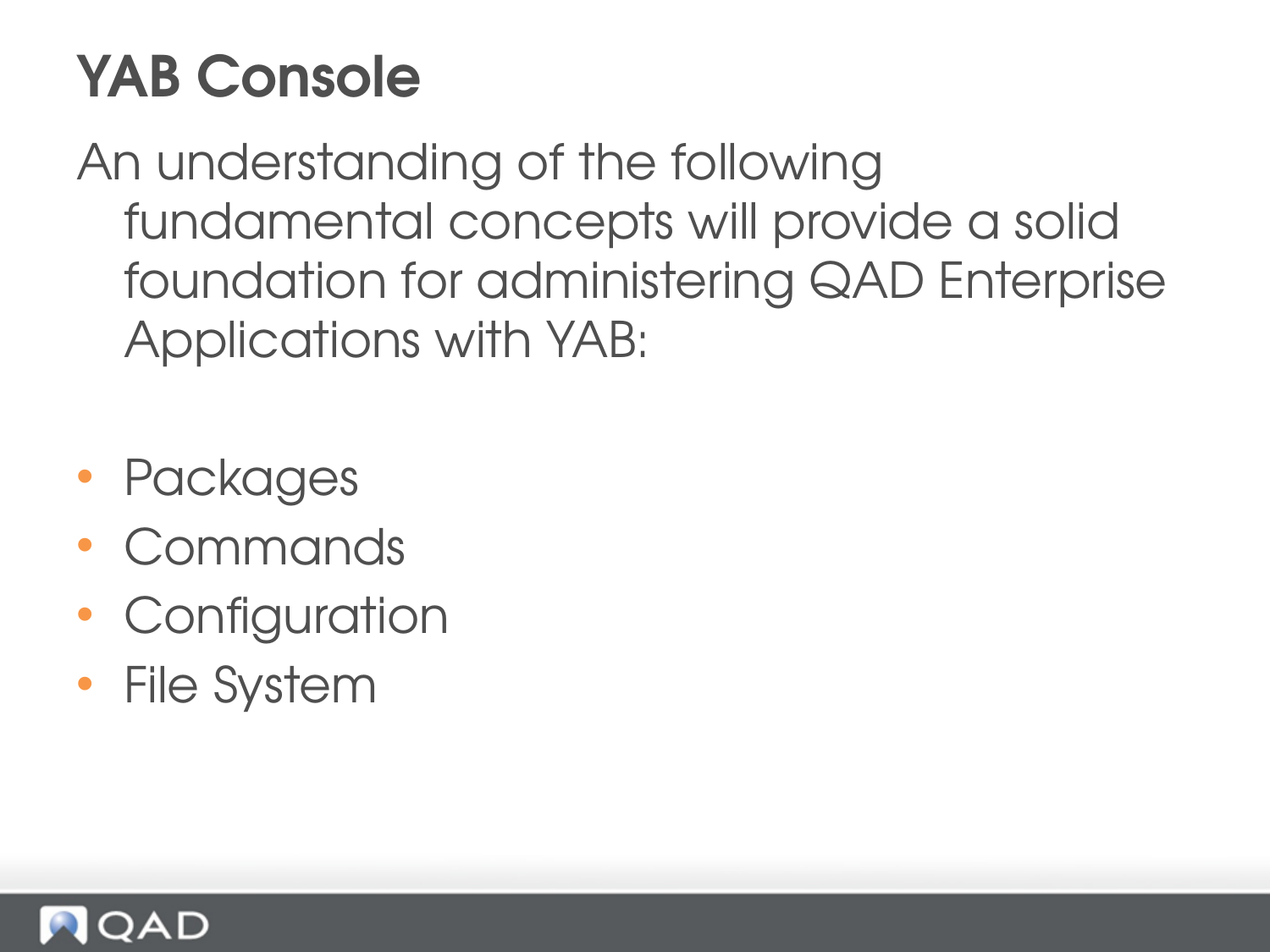

# YAB Console
An understanding of the following fundamental concepts will provide a solid foundation for administering QAD Enterprise Applications with YAB:

Packages
Commands
Configuration
File System